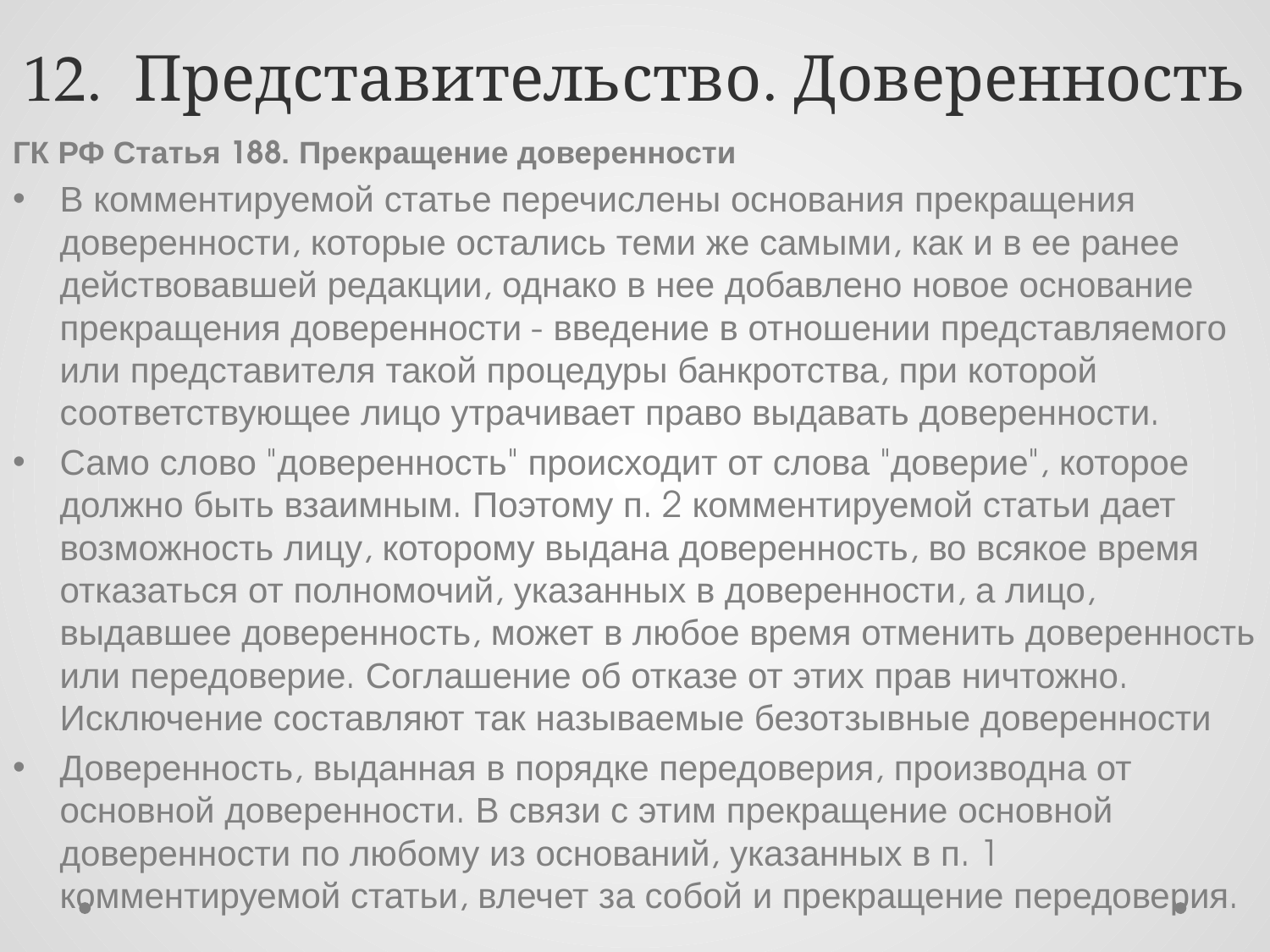

# 12.  Представительство. Доверенность
ГК РФ Статья 188. Прекращение доверенности
В комментируемой статье перечислены основания прекращения доверенности, которые остались теми же самыми, как и в ее ранее действовавшей редакции, однако в нее добавлено новое основание прекращения доверенности - введение в отношении представляемого или представителя такой процедуры банкротства, при которой соответствующее лицо утрачивает право выдавать доверенности.
Само слово "доверенность" происходит от слова "доверие", которое должно быть взаимным. Поэтому п. 2 комментируемой статьи дает возможность лицу, которому выдана доверенность, во всякое время отказаться от полномочий, указанных в доверенности, а лицо, выдавшее доверенность, может в любое время отменить доверенность или передоверие. Соглашение об отказе от этих прав ничтожно. Исключение составляют так называемые безотзывные доверенности
Доверенность, выданная в порядке передоверия, производна от основной доверенности. В связи с этим прекращение основной доверенности по любому из оснований, указанных в п. 1 комментируемой статьи, влечет за собой и прекращение передоверия.